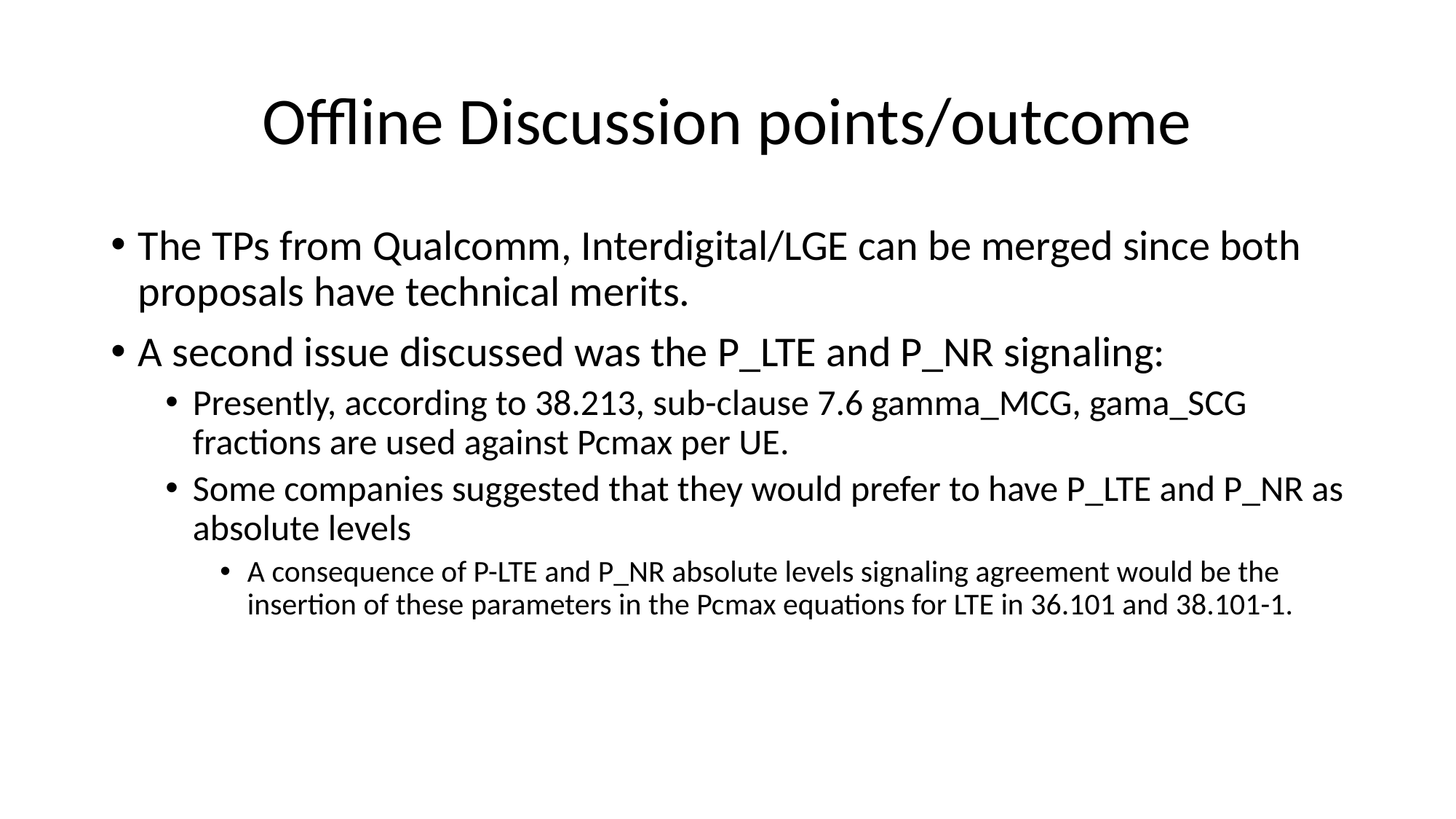

# Offline Discussion points/outcome
The TPs from Qualcomm, Interdigital/LGE can be merged since both proposals have technical merits.
A second issue discussed was the P_LTE and P_NR signaling:
Presently, according to 38.213, sub-clause 7.6 gamma_MCG, gama_SCG fractions are used against Pcmax per UE.
Some companies suggested that they would prefer to have P_LTE and P_NR as absolute levels
A consequence of P-LTE and P_NR absolute levels signaling agreement would be the insertion of these parameters in the Pcmax equations for LTE in 36.101 and 38.101-1.